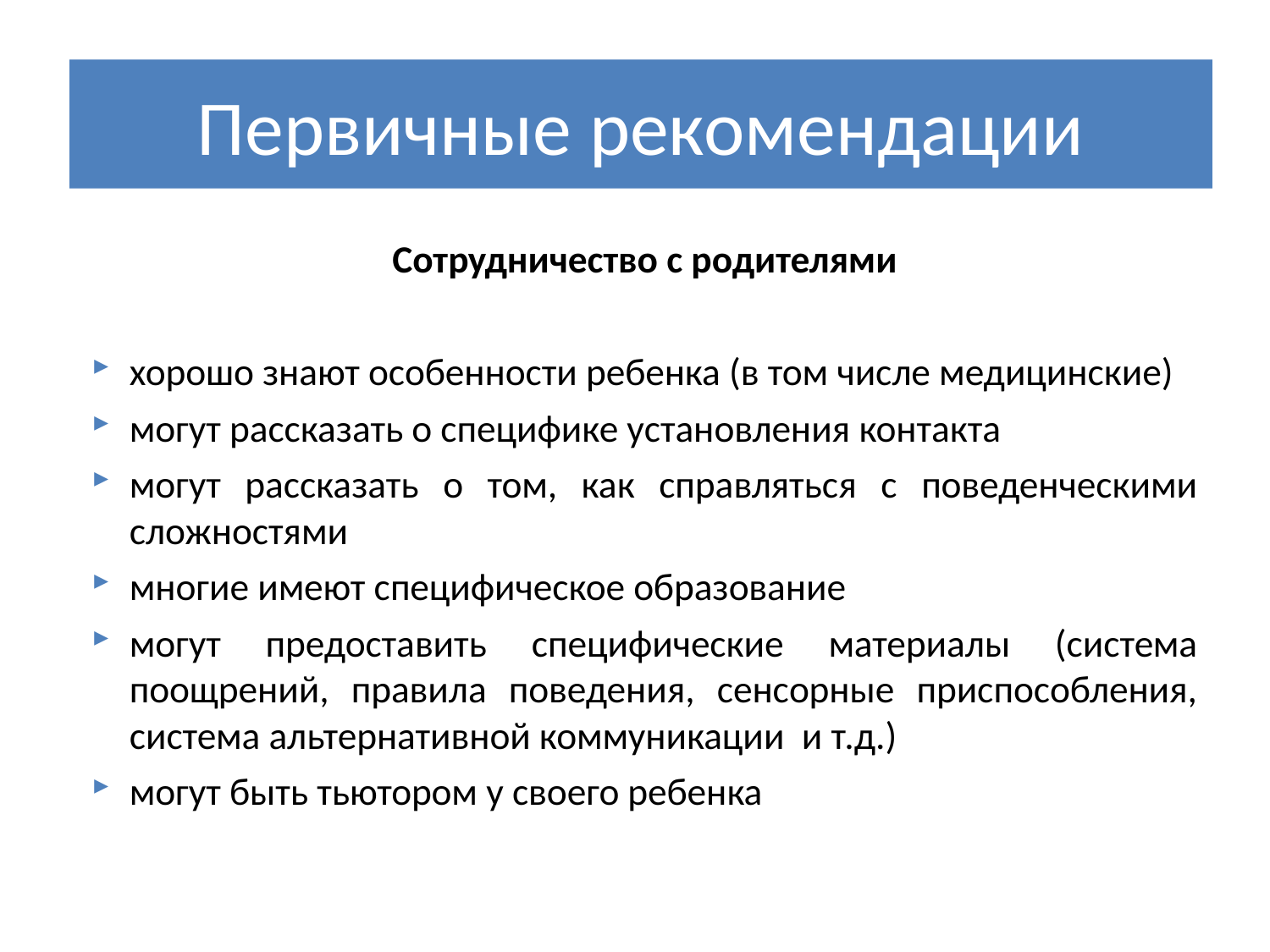

# Первичные рекомендации
Сотрудничество с родителями

хорошо знают особенности ребенка (в том числе медицинские)
могут рассказать о специфике установления контакта
могут рассказать о том, как справляться с поведенческими сложностями
многие имеют специфическое образование
могут предоставить специфические материалы (система поощрений, правила поведения, сенсорные приспособления, система альтернативной коммуникации  и т.д.)
могут быть тьютором у своего ребенка